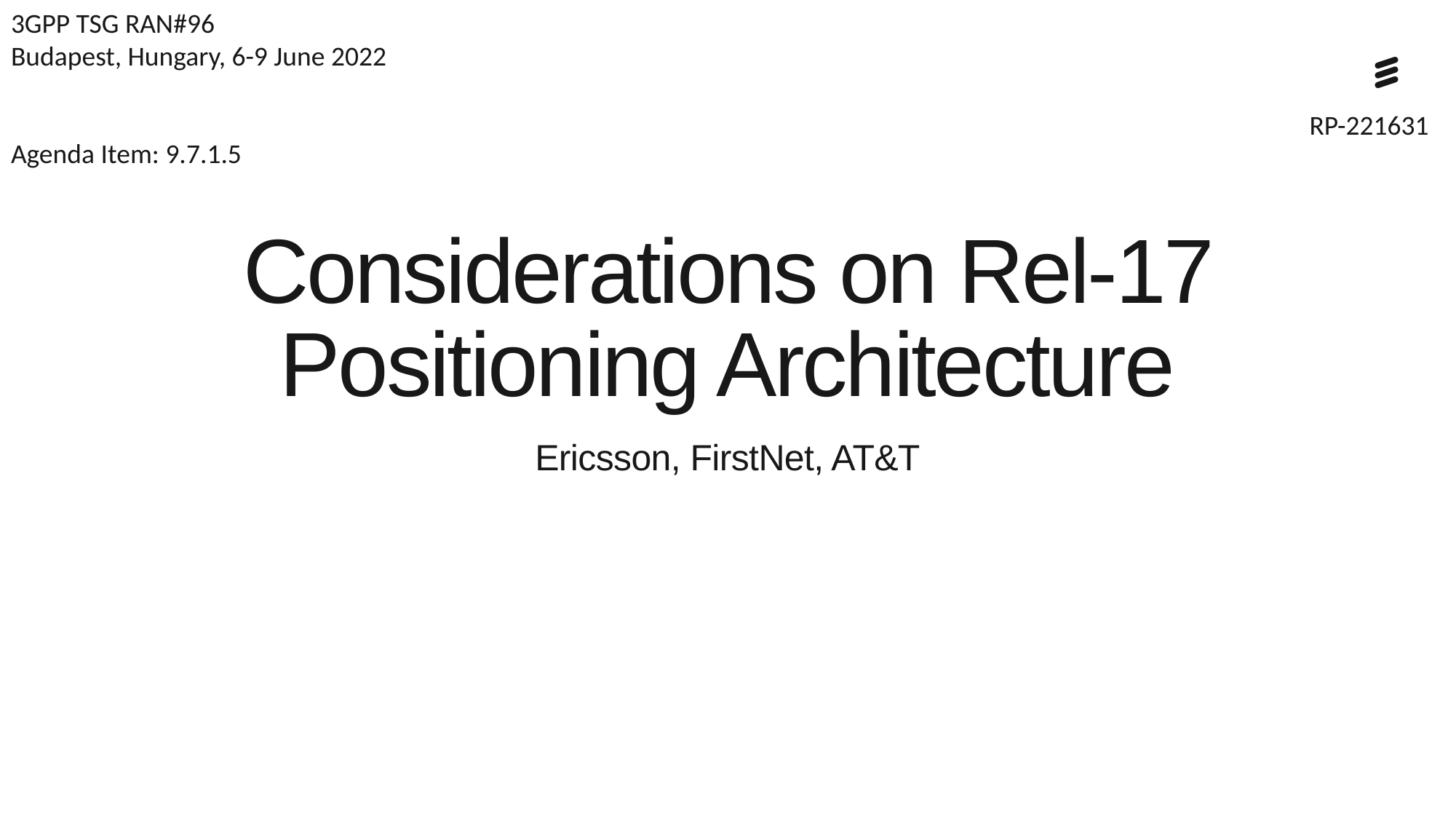

3GPP TSG RAN#96
Budapest, Hungary, 6-9 June 2022

Agenda Item: 9.7.1.5
RP-221631
# Considerations on Rel-17 Positioning Architecture
Ericsson, FirstNet, AT&T